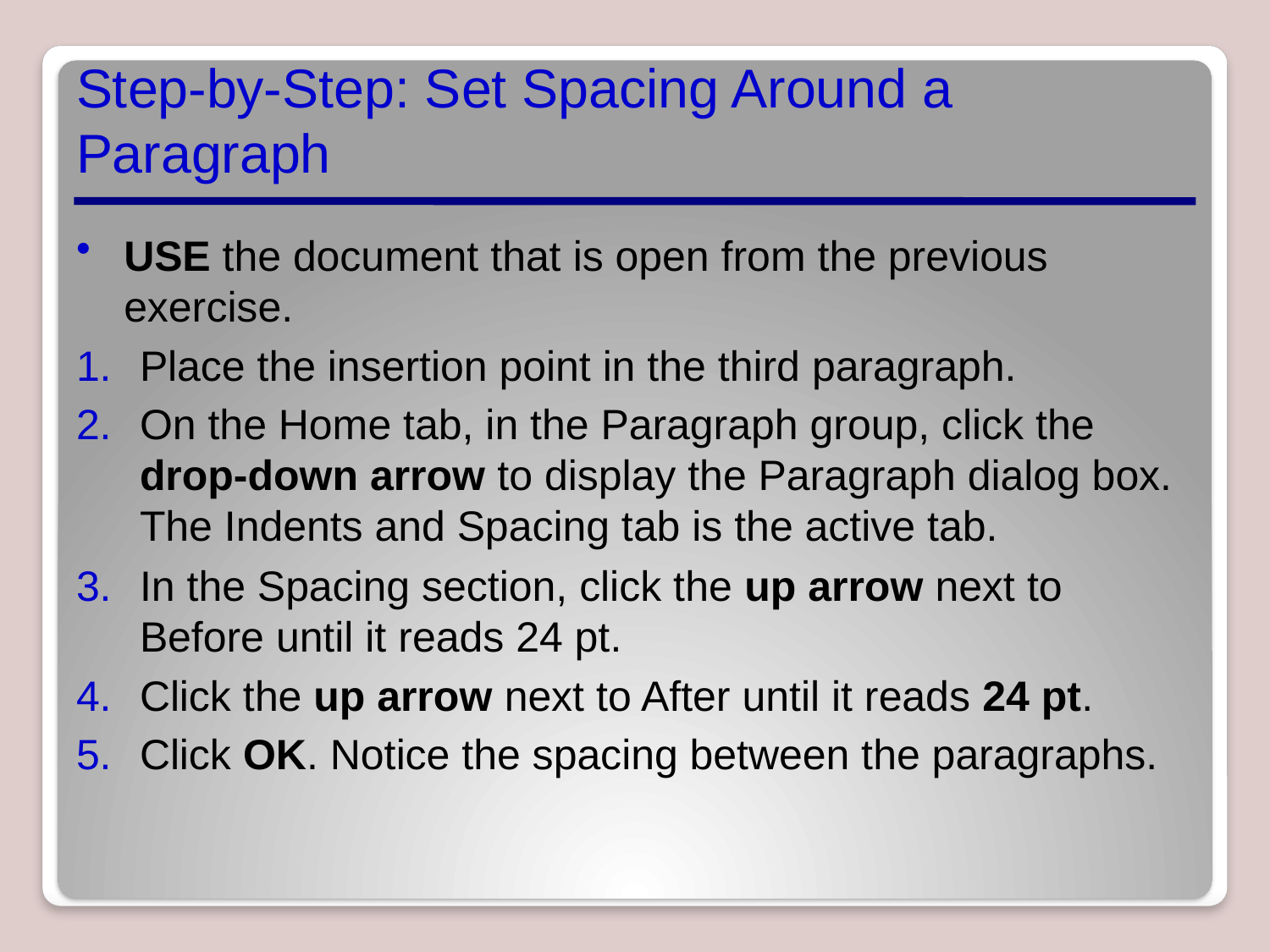

# Step-by-Step: Set Spacing Around a Paragraph
USE the document that is open from the previous exercise.
Place the insertion point in the third paragraph.
On the Home tab, in the Paragraph group, click the drop-down arrow to display the Paragraph dialog box. The Indents and Spacing tab is the active tab.
In the Spacing section, click the up arrow next to Before until it reads 24 pt.
Click the up arrow next to After until it reads 24 pt.
Click OK. Notice the spacing between the paragraphs.